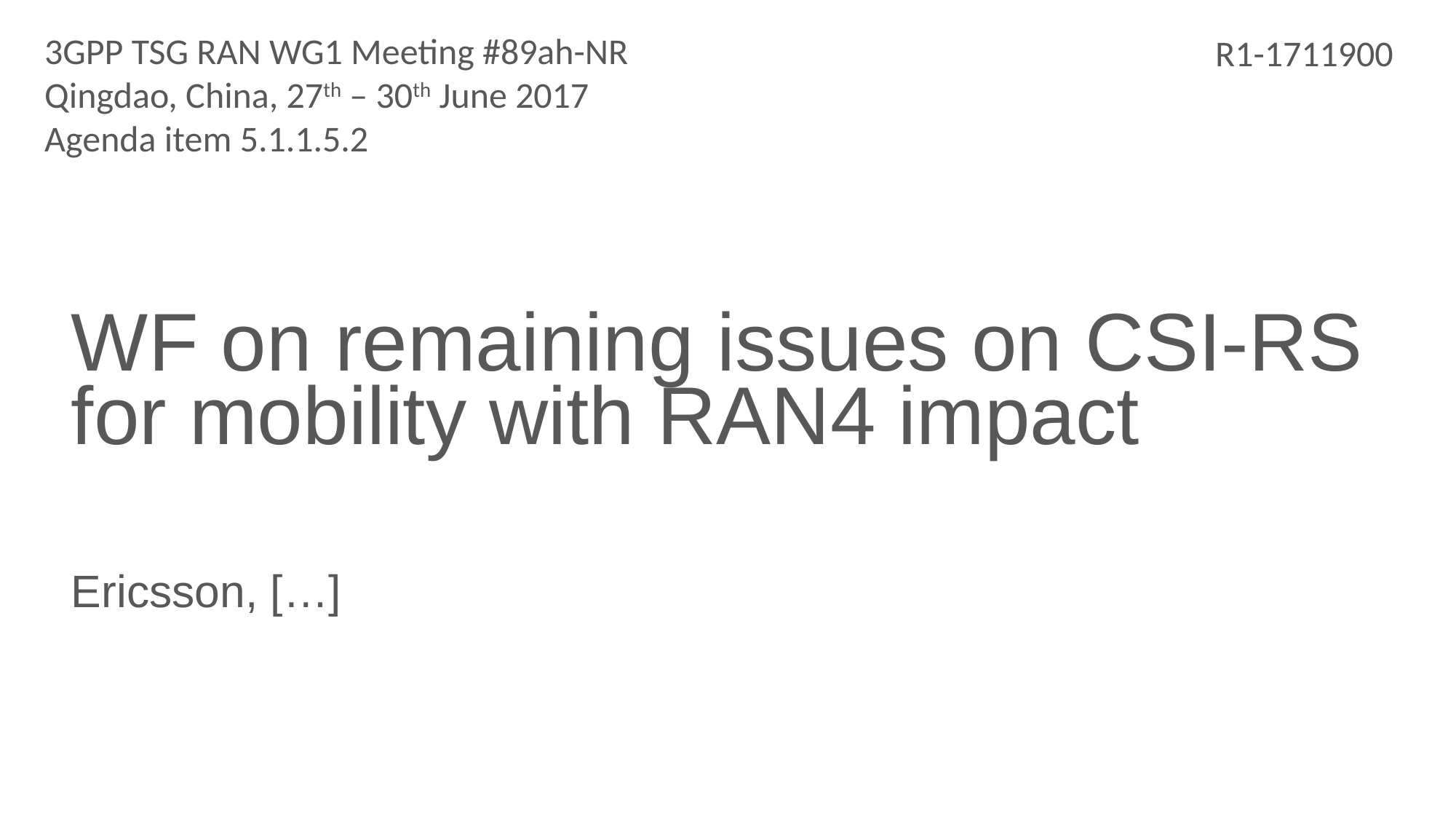

3GPP TSG RAN WG1 Meeting #89ah-NR
Qingdao, China, 27th – 30th June 2017
Agenda item 5.1.1.5.2
R1-1711900
# WF on remaining issues on CSI-RS for mobility with RAN4 impact
Ericsson, […]